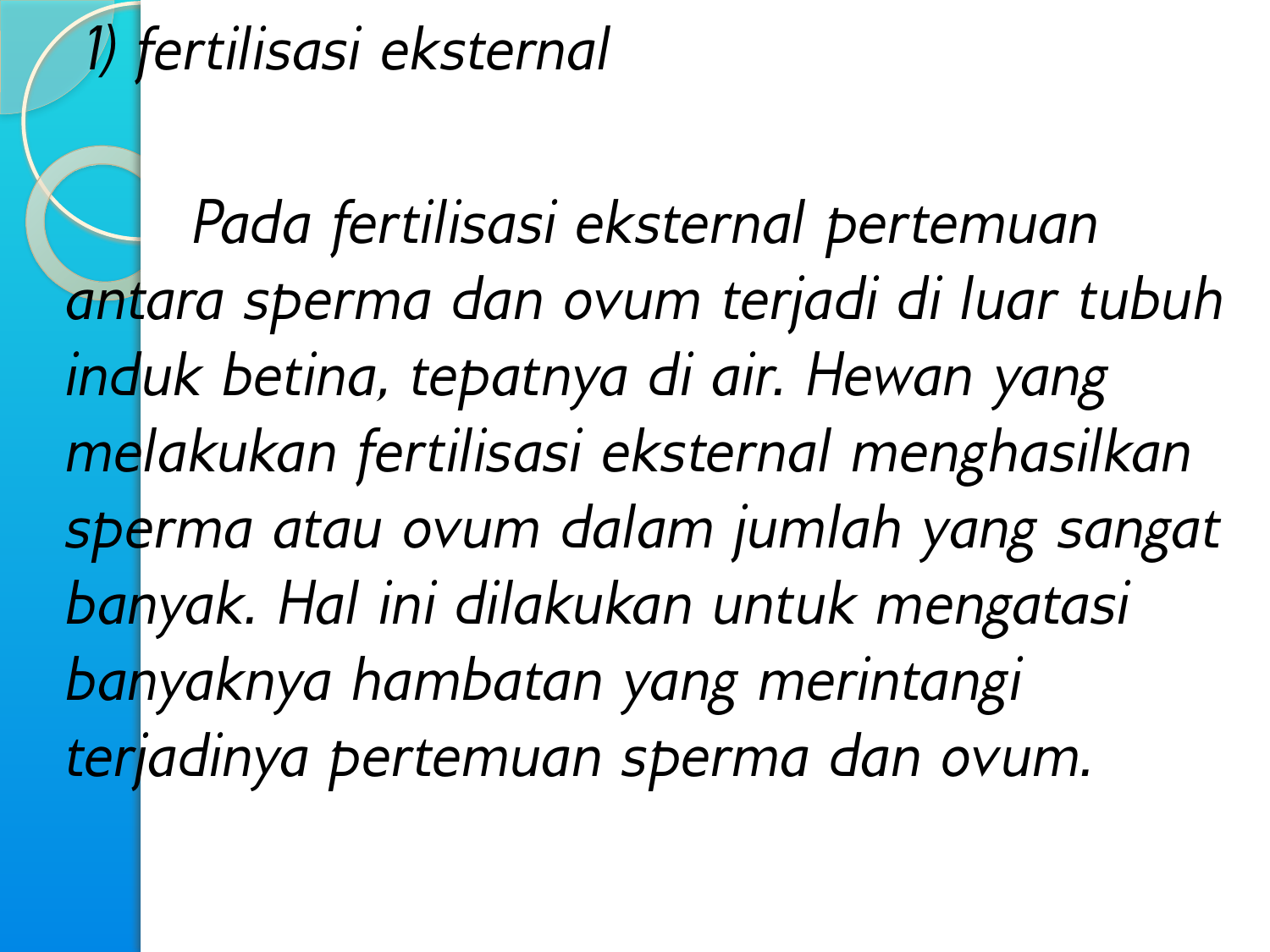

1) fertilisasi eksternal

		Pada fertilisasi eksternal pertemuan antara sperma dan ovum terjadi di luar tubuh induk betina, tepatnya di air. Hewan yang melakukan fertilisasi eksternal menghasilkan sperma atau ovum dalam jumlah yang sangat banyak. Hal ini dilakukan untuk mengatasi banyaknya hambatan yang merintangi terjadinya pertemuan sperma dan ovum.